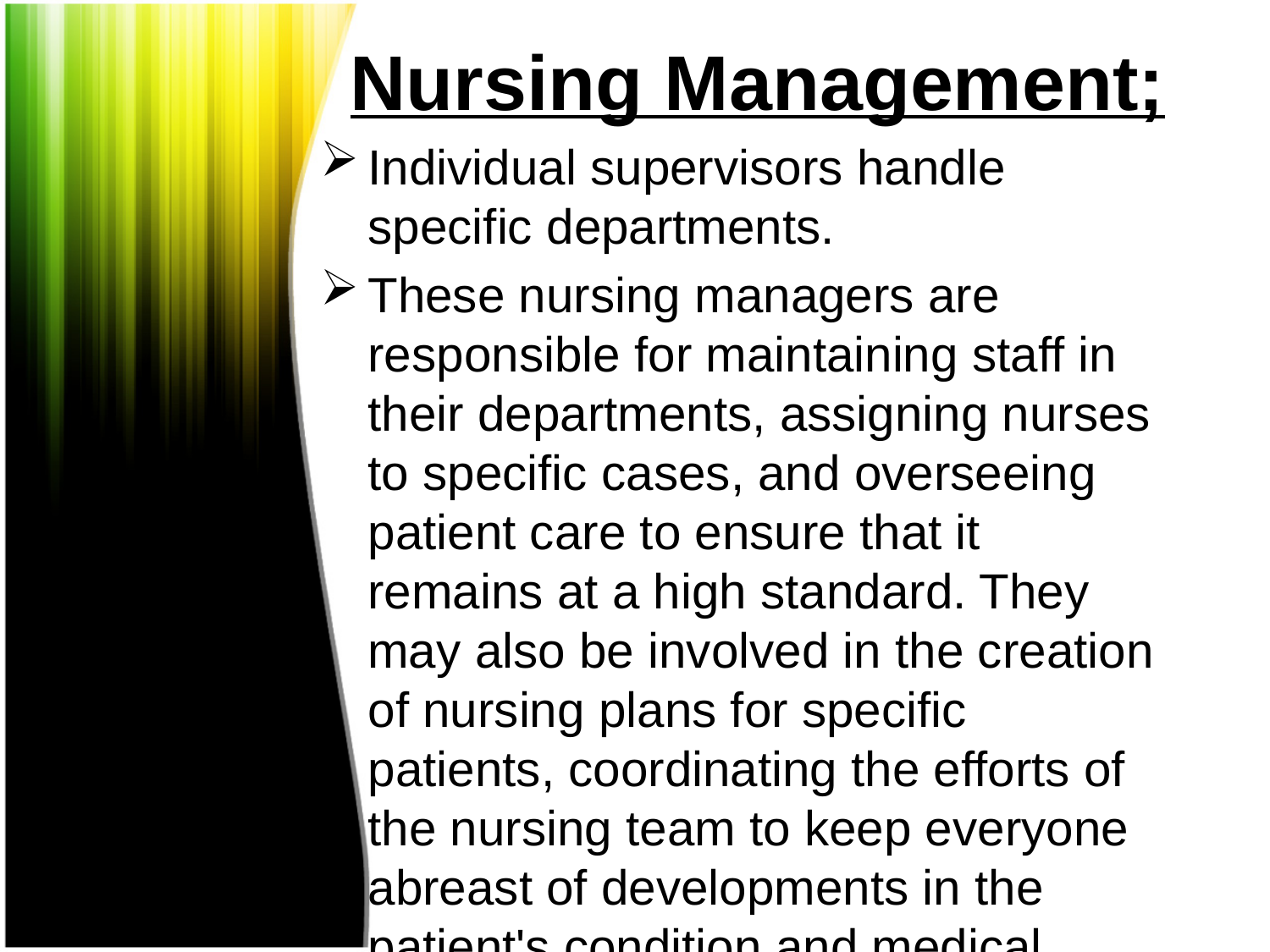

# Nursing Management;
Individual supervisors handle specific departments.
These nursing managers are responsible for maintaining staff in their departments, assigning nurses to specific cases, and overseeing patient care to ensure that it remains at a high standard. They may also be involved in the creation of nursing plans for specific patients, coordinating the efforts of the nursing team to keep everyone abreast of developments in the patient's condition and medical care.